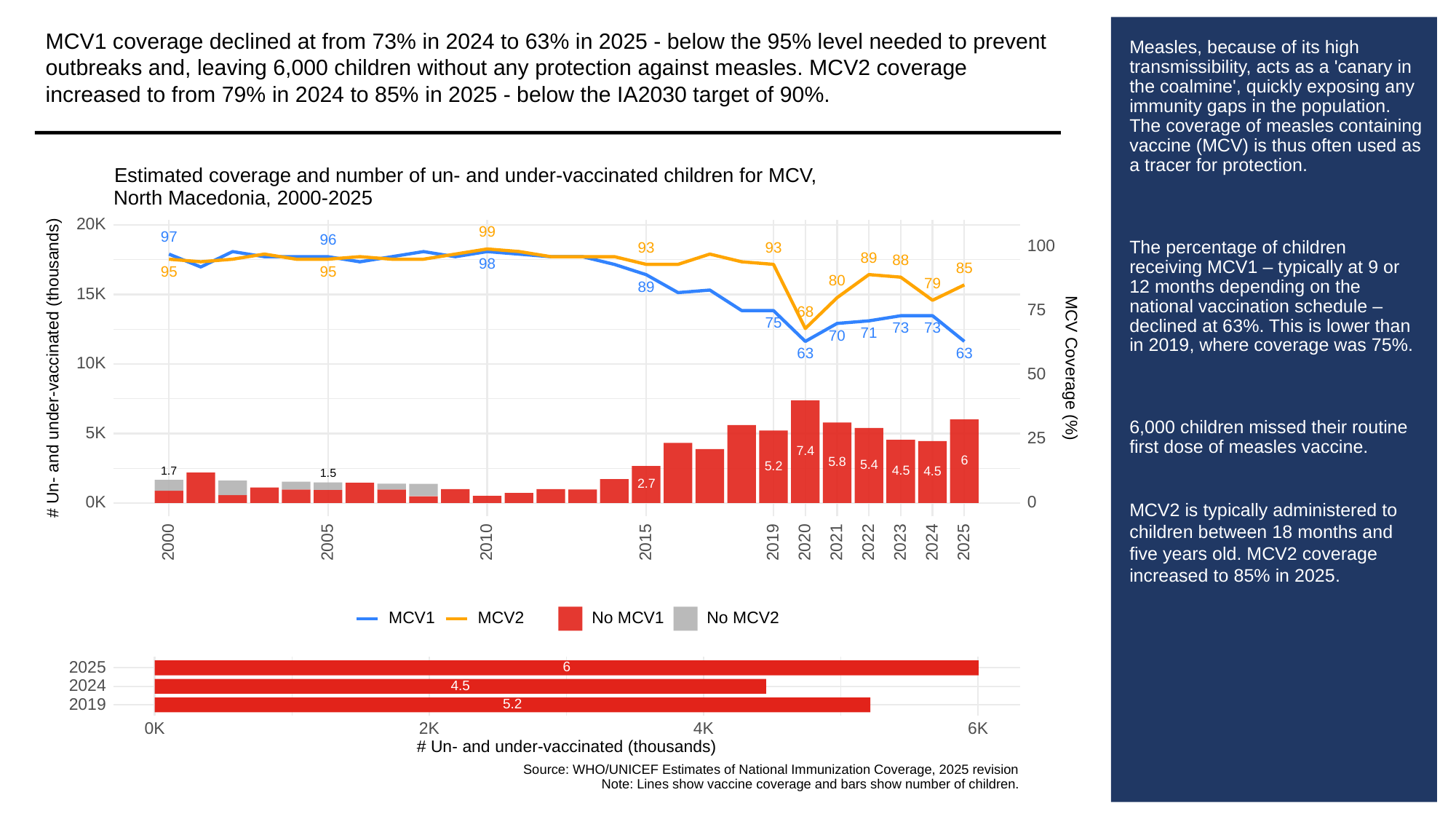

MCV1 coverage declined at from 73% in 2024 to 63% in 2025 - below the 95% level needed to prevent outbreaks and, leaving 6,000 children without any protection against measles. MCV2 coverage increased to from 79% in 2024 to 85% in 2025 - below the IA2030 target of 90%.
# Measles, because of its high transmissibility, acts as a 'canary in the coalmine', quickly exposing any immunity gaps in the population. The coverage of measles containing vaccine (MCV) is thus often used as a tracer for protection.

The percentage of children receiving MCV1 – typically at 9 or 12 months depending on the national vaccination schedule – declined at 63%. This is lower than in 2019, where coverage was 75%.

6,000 children missed their routine first dose of measles vaccine.

MCV2 is typically administered to children between 18 months and five years old. MCV2 coverage increased to 85% in 2025.

Estimated coverage and number of un- and under-vaccinated children for MCV,
North Macedonia, 2000-2025
20K

99
97
96
100
93
93

89
88
98

85
95
95
80
79
89
15K

75
68
75
73
73
71

70
63
63
10K
# Un- and under-vaccinated (thousands)
MCV Coverage (%)

50

5K

25

7.4

6
5.8
5.4
5.2

4.5
1.7
4.5

1.5

2.7

0K
0

2023
2000
2005
2010
2015
2019
2020
2021
2022
2024
2025

MCV1
MCV2
No MCV1
No MCV2

2025
6

2024
4.5

2019
5.2

0K
6K
2K
4K
# Un- and under-vaccinated (thousands)
Source: WHO/UNICEF Estimates of National Immunization Coverage, 2025 revision
Note: Lines show vaccine coverage and bars show number of children.